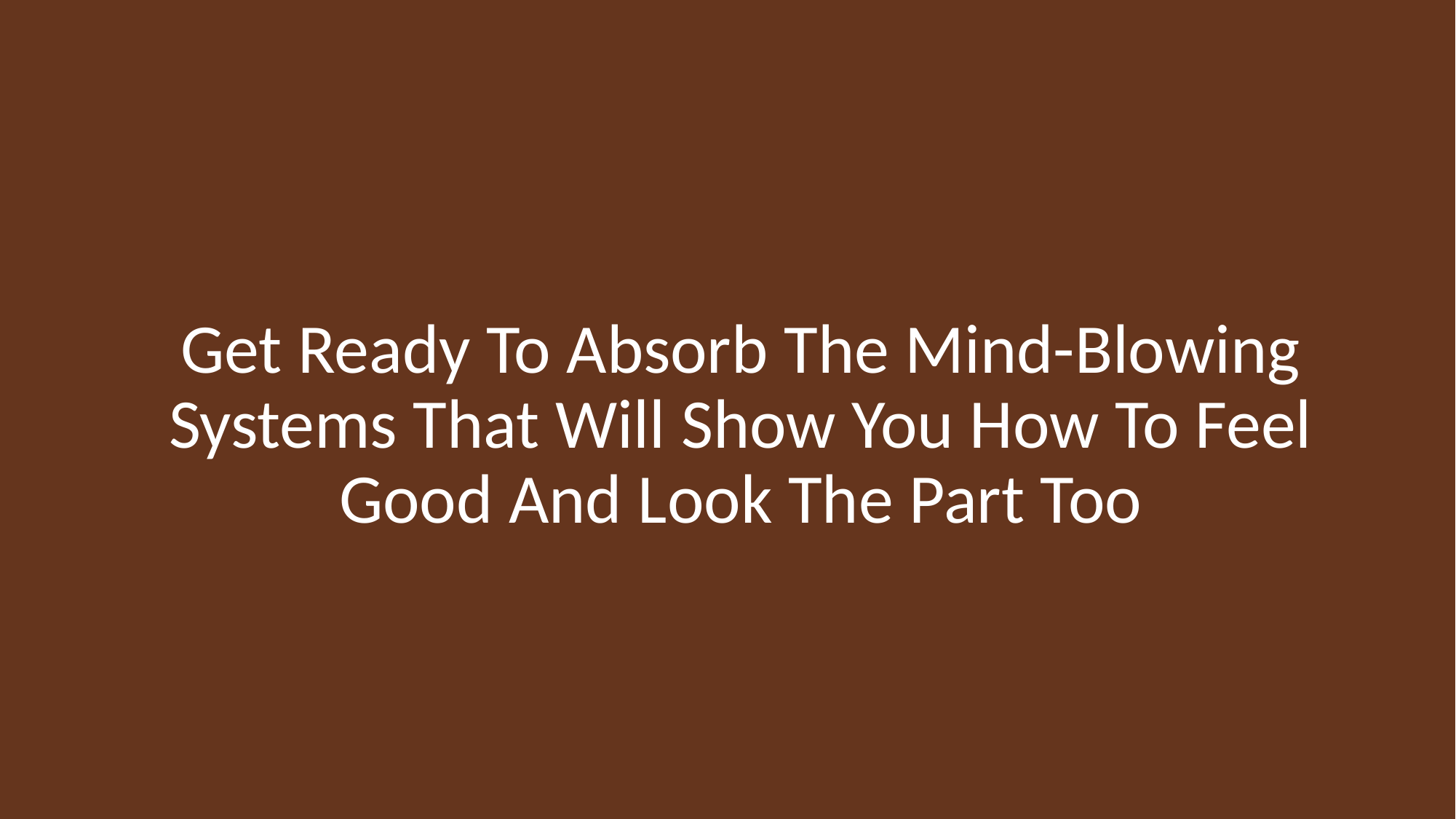

Get Ready To Absorb The Mind-Blowing Systems That Will Show You How To Feel Good And Look The Part Too